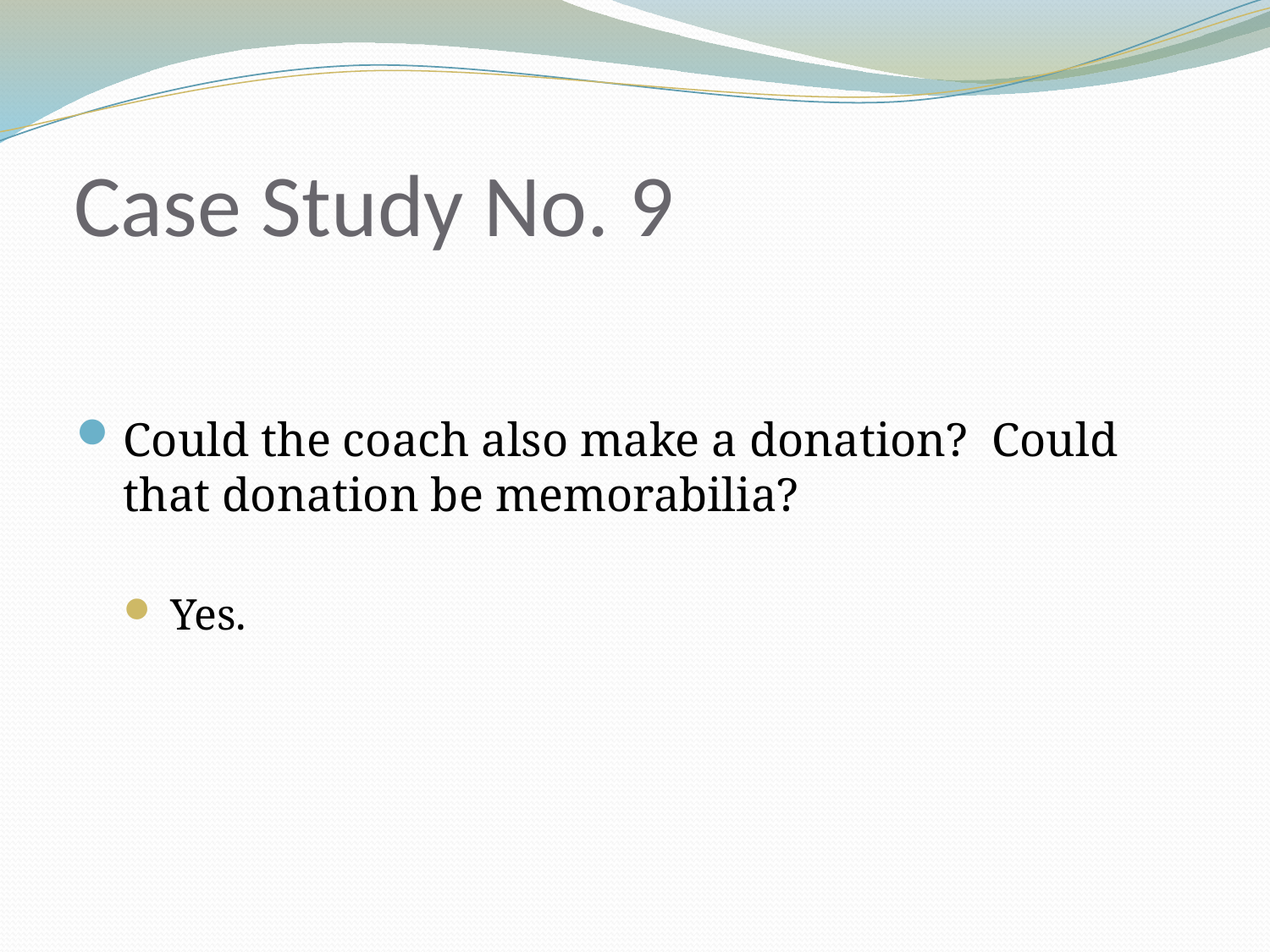

# Case Study No. 9

Could the coach also make a donation?  Could that donation be memorabilia?

Yes.